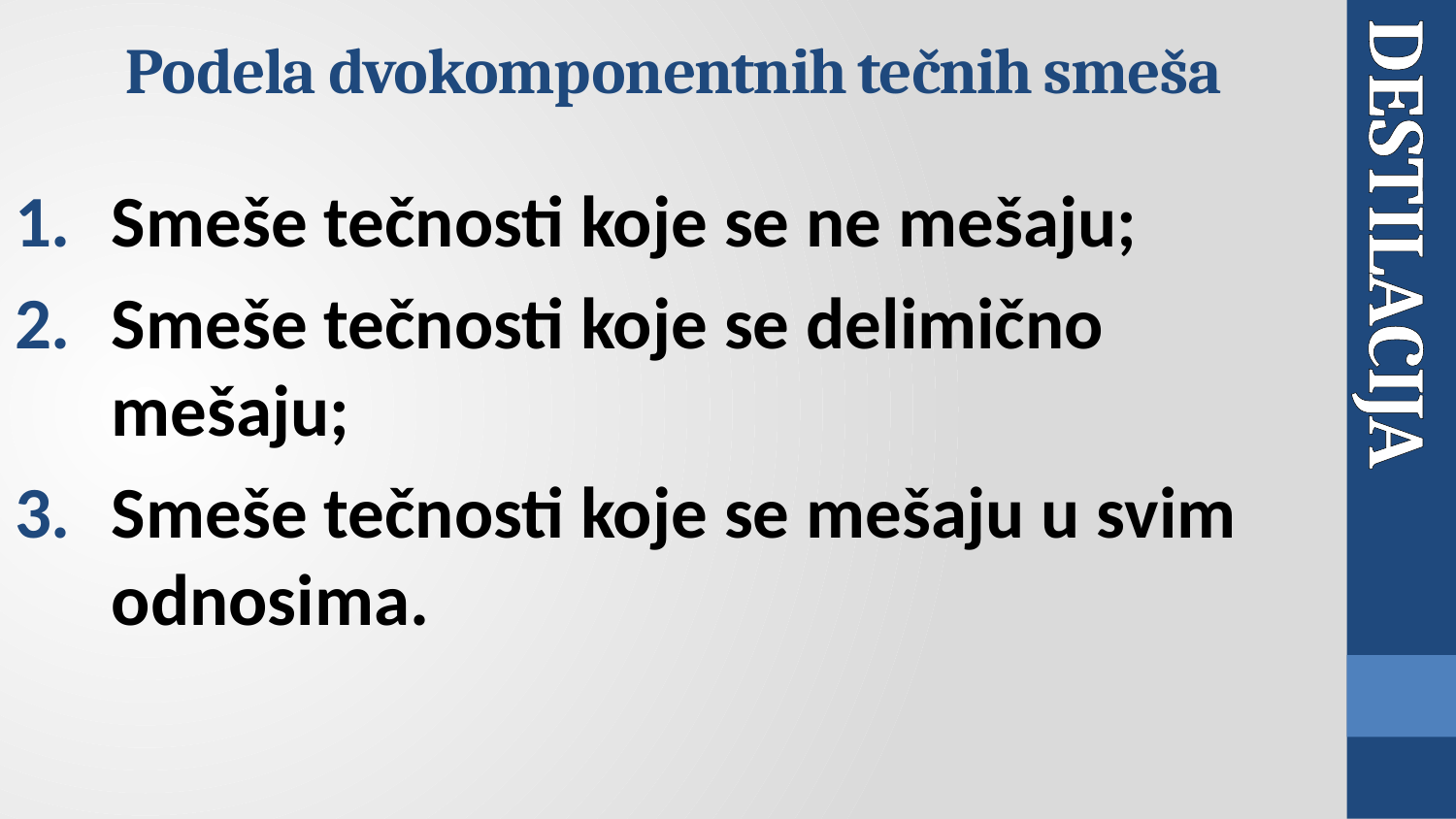

Podela dvokomponentnih tečnih smeša
Smeše tečnosti koje se ne mešaju;
Smeše tečnosti koje se delimično mešaju;
Smeše tečnosti koje se mešaju u svim odnosima.
# DESTILACIJA